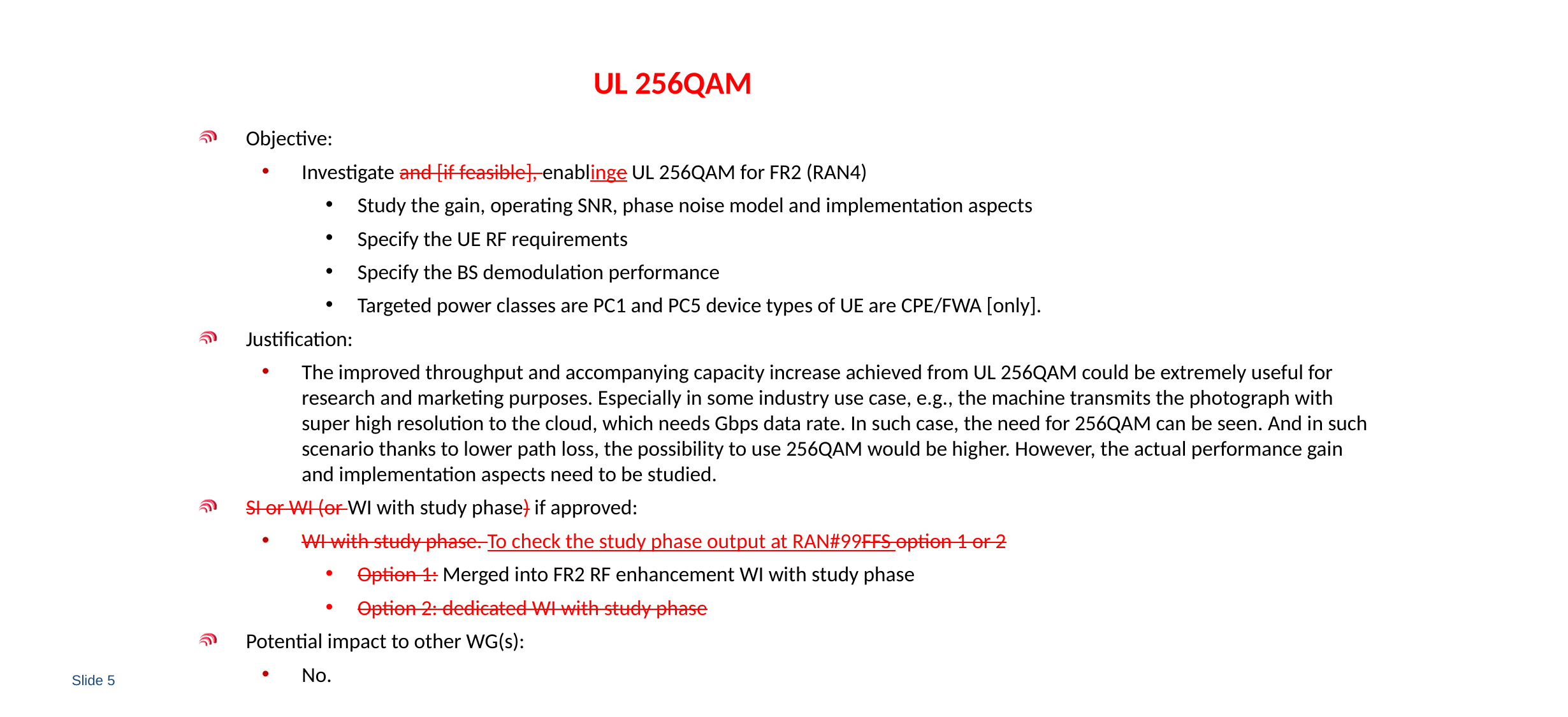

# UL 256QAM
Objective:
Investigate and [if feasible], enablinge UL 256QAM for FR2 (RAN4)
Study the gain, operating SNR, phase noise model and implementation aspects
Specify the UE RF requirements
Specify the BS demodulation performance
Targeted power classes are PC1 and PC5 device types of UE are CPE/FWA [only].
Justification:
The improved throughput and accompanying capacity increase achieved from UL 256QAM could be extremely useful for research and marketing purposes. Especially in some industry use case, e.g., the machine transmits the photograph with super high resolution to the cloud, which needs Gbps data rate. In such case, the need for 256QAM can be seen. And in such scenario thanks to lower path loss, the possibility to use 256QAM would be higher. However, the actual performance gain and implementation aspects need to be studied.
SI or WI (or WI with study phase) if approved:
WI with study phase. To check the study phase output at RAN#99FFS option 1 or 2
Option 1: Merged into FR2 RF enhancement WI with study phase
Option 2: dedicated WI with study phase
Potential impact to other WG(s):
No.